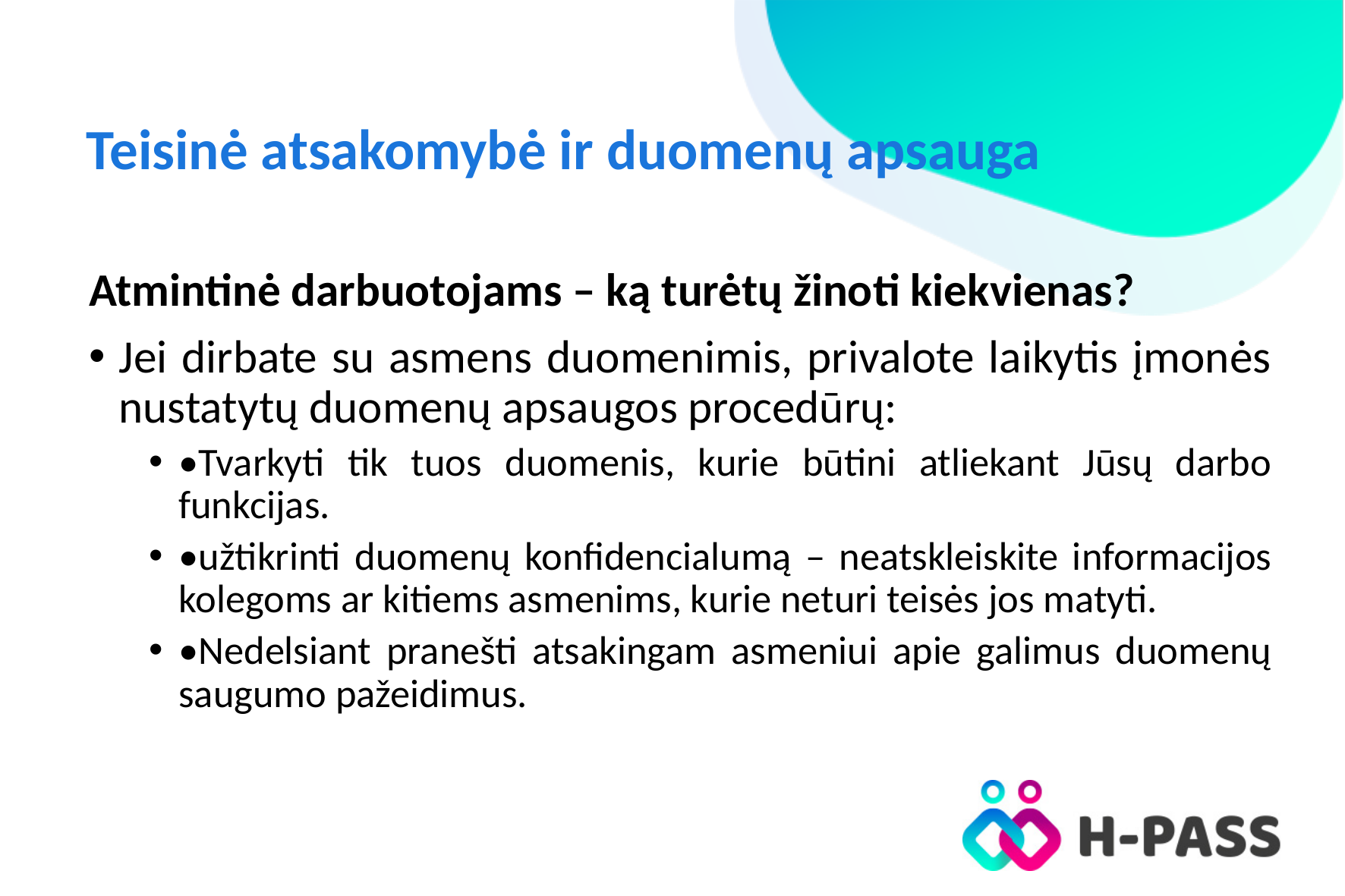

# Teisinė atsakomybė ir duomenų apsauga
Atmintinė darbuotojams – ką turėtų žinoti kiekvienas?
Jei dirbate su asmens duomenimis, privalote laikytis įmonės nustatytų duomenų apsaugos procedūrų:
•Tvarkyti tik tuos duomenis, kurie būtini atliekant Jūsų darbo funkcijas.
•užtikrinti duomenų konfidencialumą – neatskleiskite informacijos kolegoms ar kitiems asmenims, kurie neturi teisės jos matyti.
•Nedelsiant pranešti atsakingam asmeniui apie galimus duomenų saugumo pažeidimus.